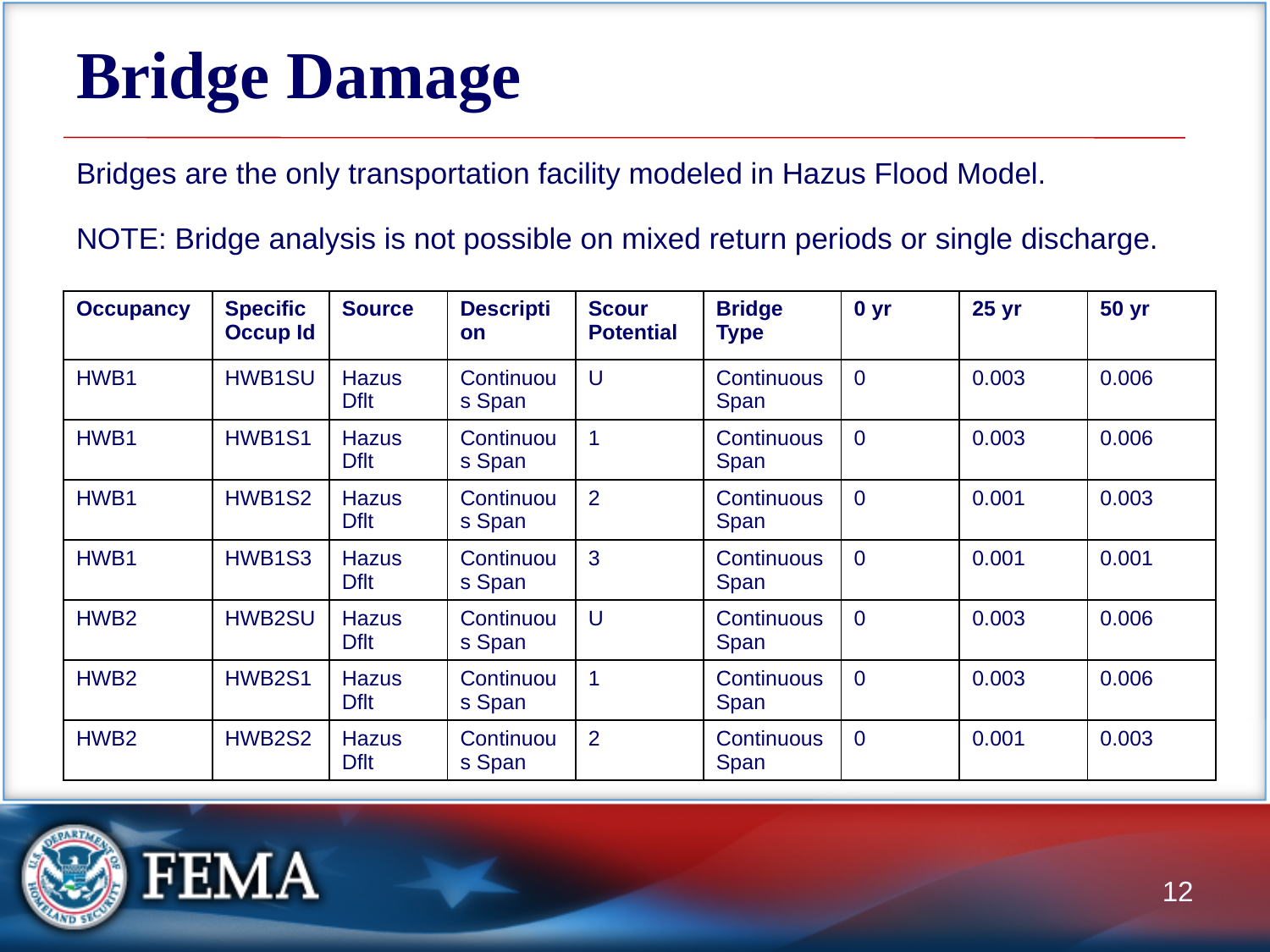

# Bridge Damage
Bridges are the only transportation facility modeled in Hazus Flood Model.
NOTE: Bridge analysis is not possible on mixed return periods or single discharge.
| Occupancy | Specific Occup Id | Source | Description | Scour Potential | Bridge Type | 0 yr | 25 yr | 50 yr |
| --- | --- | --- | --- | --- | --- | --- | --- | --- |
| HWB1 | HWB1SU | Hazus Dflt | Continuous Span | U | Continuous Span | 0 | 0.003 | 0.006 |
| HWB1 | HWB1S1 | Hazus Dflt | Continuous Span | 1 | Continuous Span | 0 | 0.003 | 0.006 |
| HWB1 | HWB1S2 | Hazus Dflt | Continuous Span | 2 | Continuous Span | 0 | 0.001 | 0.003 |
| HWB1 | HWB1S3 | Hazus Dflt | Continuous Span | 3 | Continuous Span | 0 | 0.001 | 0.001 |
| HWB2 | HWB2SU | Hazus Dflt | Continuous Span | U | Continuous Span | 0 | 0.003 | 0.006 |
| HWB2 | HWB2S1 | Hazus Dflt | Continuous Span | 1 | Continuous Span | 0 | 0.003 | 0.006 |
| HWB2 | HWB2S2 | Hazus Dflt | Continuous Span | 2 | Continuous Span | 0 | 0.001 | 0.003 |
12